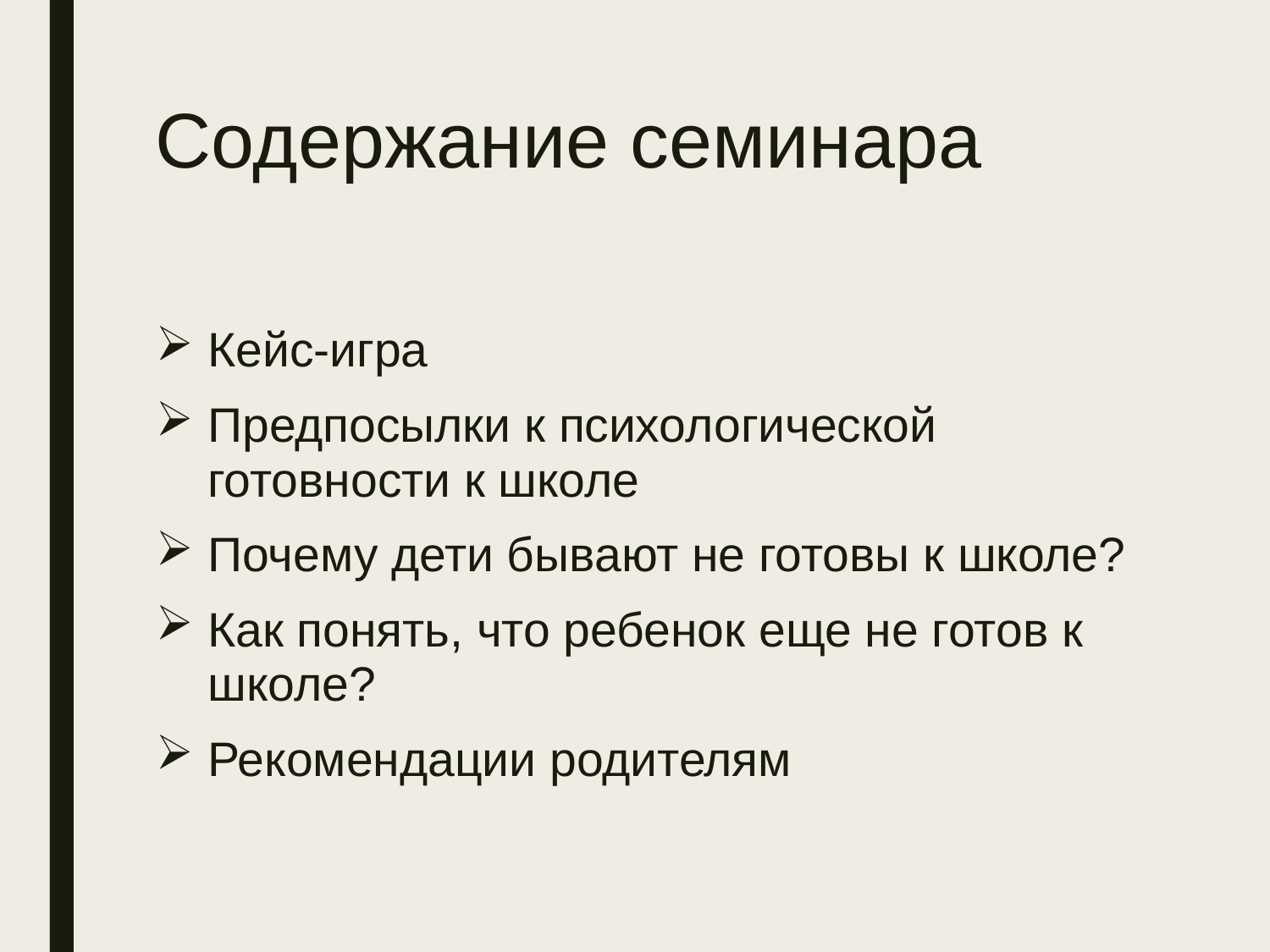

# Содержание семинара
Кейс-игра
Предпосылки к психологической готовности к школе
Почему дети бывают не готовы к школе?
Как понять, что ребенок еще не готов к школе?
Рекомендации родителям